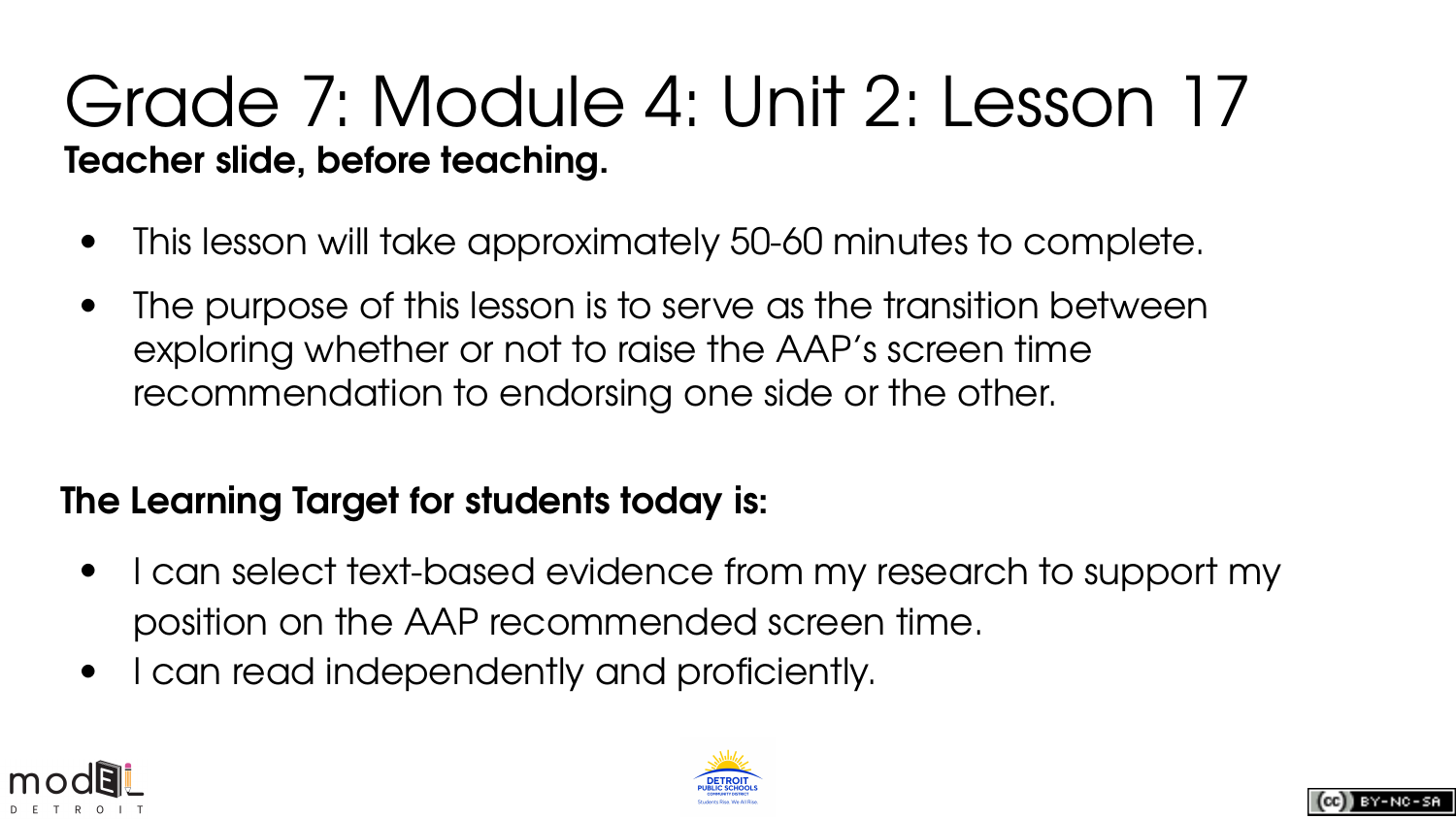

Grade 7: Module 4: Unit 2: Lesson 17
Teacher slide, before teaching.

This lesson will take approximately 50-60 minutes to complete.
The purpose of this lesson is to serve as the transition between exploring whether or not to raise the AAP’s screen time recommendation to endorsing one side or the other.

The Learning Target for students today is:
I can select text-based evidence from my research to support my position on the AAP recommended screen time.
I can read independently and proficiently.